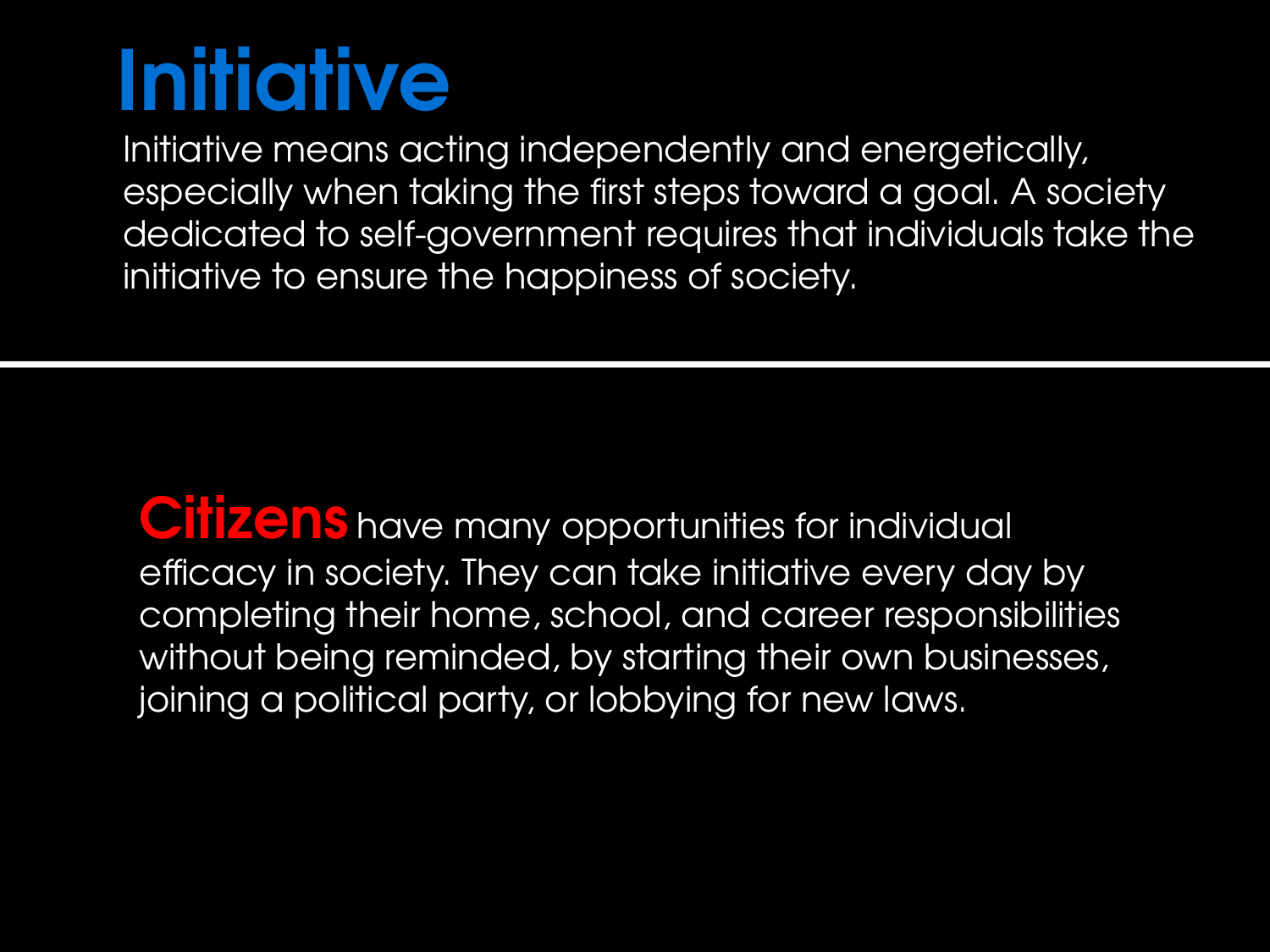

# Initiative
Initiative means acting independently and energetically, especially when taking the first steps toward a goal. A society dedicated to self-government requires that individuals take the initiative to ensure the happiness of society.
Citizens have many opportunities for individual efficacy in society. They can take initiative every day by completing their home, school, and career responsibilities without being reminded, by starting their own businesses, joining a political party, or lobbying for new laws.